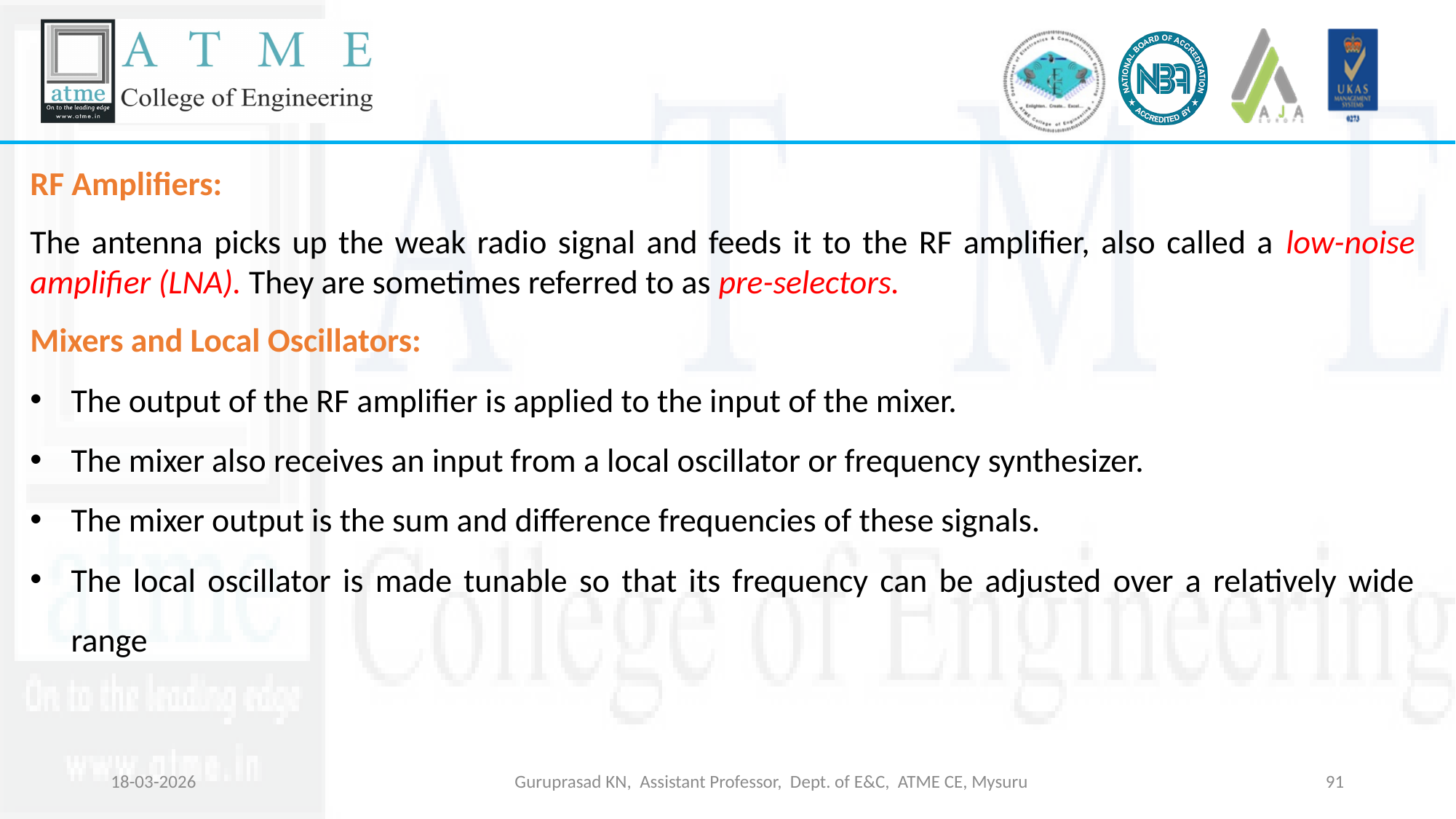

RF Ampliﬁers:

The antenna picks up the weak radio signal and feeds it to the RF amplifier, also called a low-noise amplifier (LNA). They are sometimes referred to as pre-selectors.

Mixers and Local Oscillators:
The output of the RF amplifier is applied to the input of the mixer.
The mixer also receives an input from a local oscillator or frequency synthesizer.
The mixer output is the sum and difference frequencies of these signals.
The local oscillator is made tunable so that its frequency can be adjusted over a relatively wide range
18-03-2026
Guruprasad KN,  Assistant Professor,  Dept. of E&C,  ATME CE, Mysuru
91